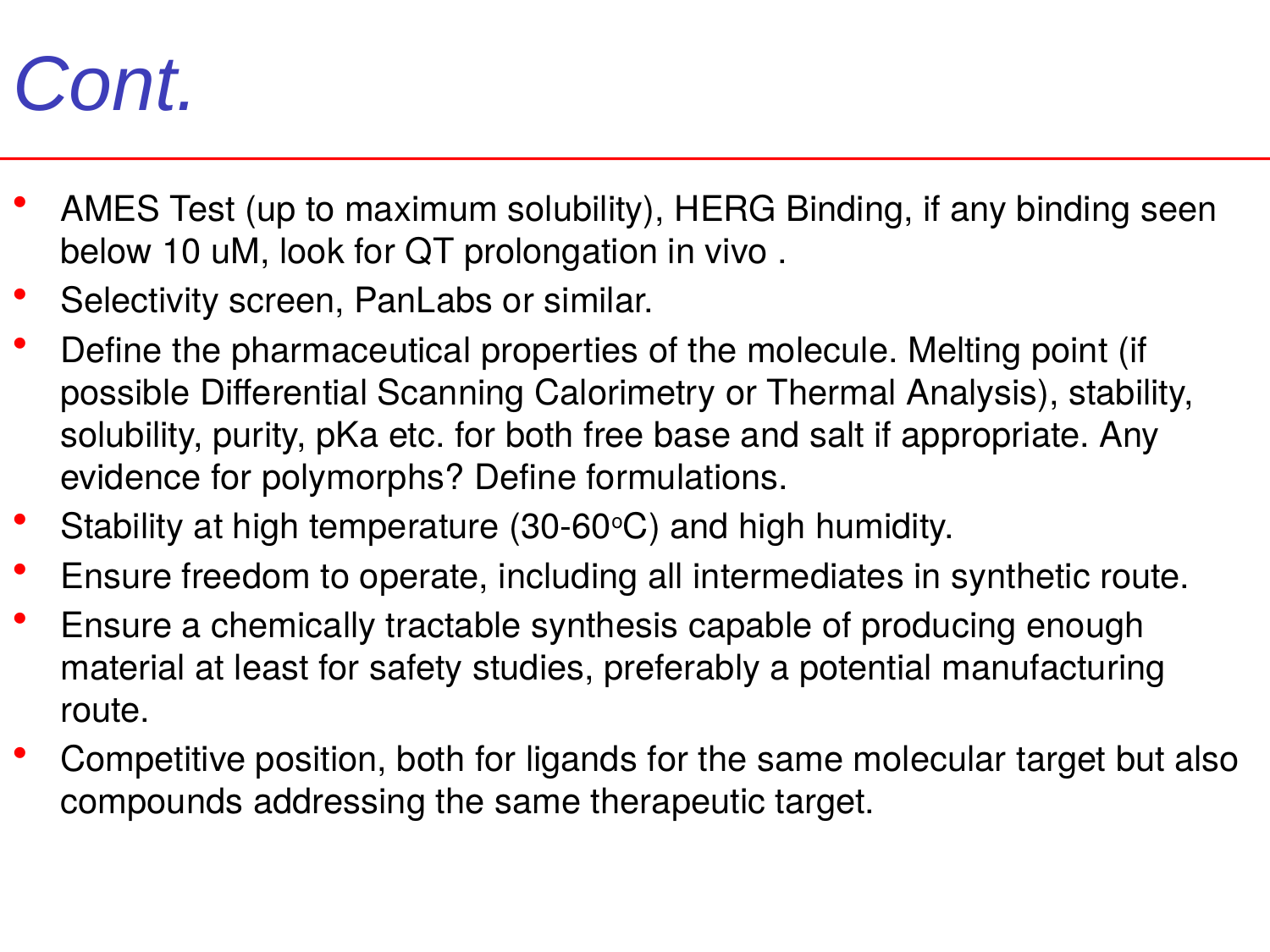

# Cont.
AMES Test (up to maximum solubility), HERG Binding, if any binding seen below 10 uM, look for QT prolongation in vivo .
Selectivity screen, PanLabs or similar.
Define the pharmaceutical properties of the molecule. Melting point (if possible Differential Scanning Calorimetry or Thermal Analysis), stability, solubility, purity, pKa etc. for both free base and salt if appropriate. Any evidence for polymorphs? Define formulations.
Stability at high temperature (30-60oC) and high humidity.
Ensure freedom to operate, including all intermediates in synthetic route.
Ensure a chemically tractable synthesis capable of producing enough material at least for safety studies, preferably a potential manufacturing route.
Competitive position, both for ligands for the same molecular target but also compounds addressing the same therapeutic target.